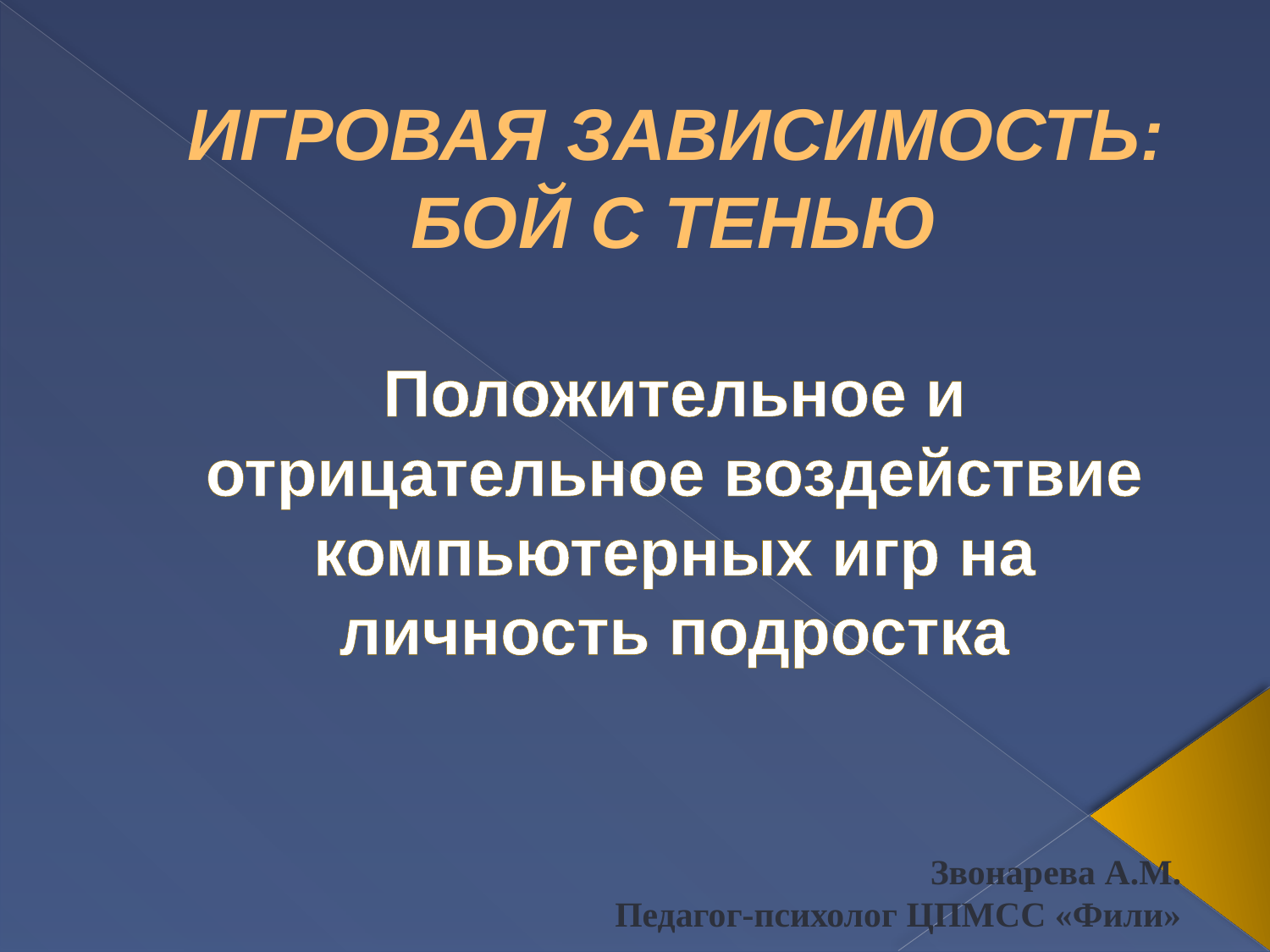

# ИГРОВАЯ ЗАВИСИМОСТЬ: БОЙ С ТЕНЬЮ Положительное и отрицательное воздействие компьютерных игр на личность подростка
Звонарева А.М.
Педагог-психолог ЦПМСС «Фили»